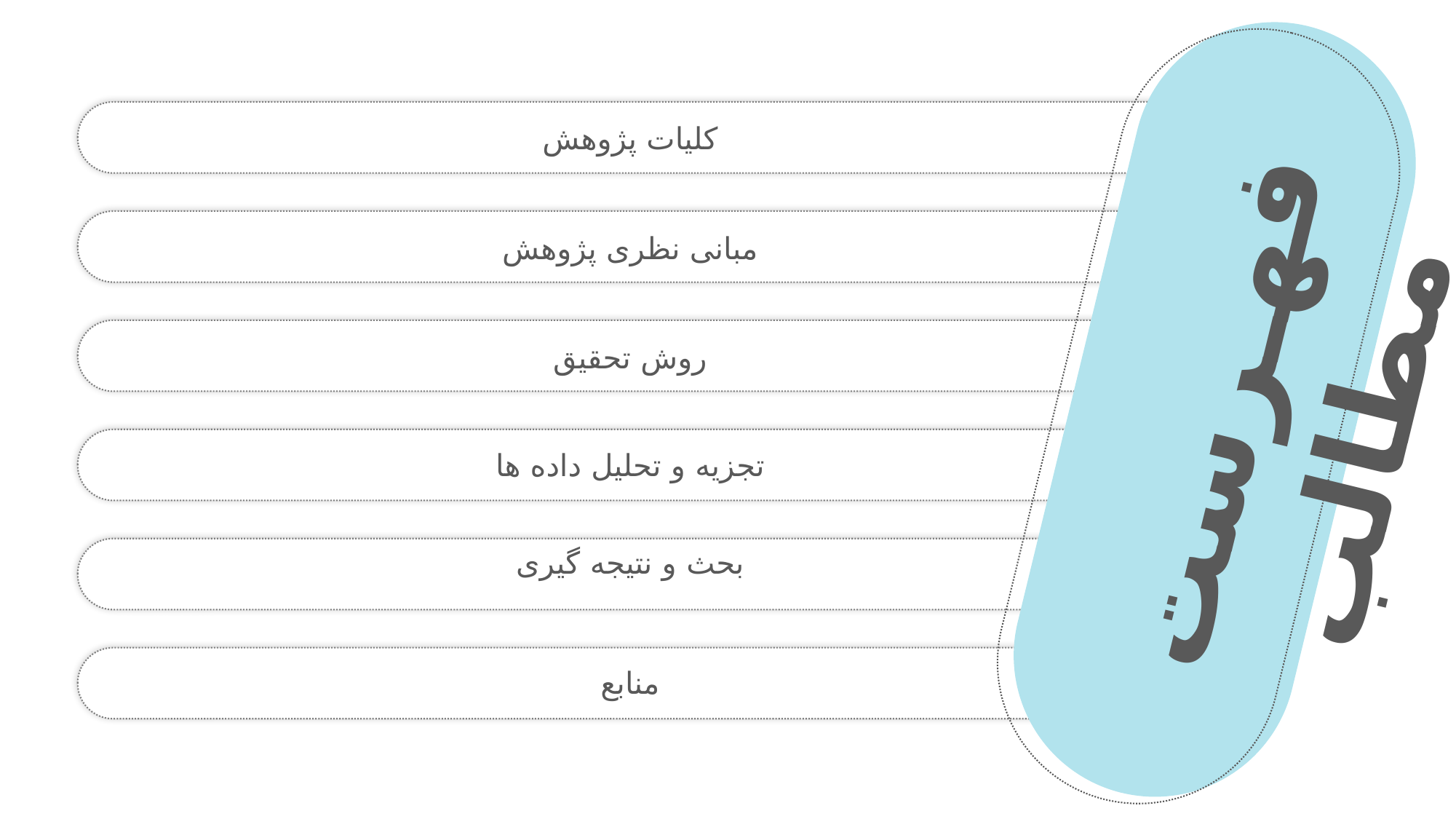

کلیات پژوهش

مبانی نظری پژوهش

فهـرست مطالب
روش تحقیق

تجزیه و تحلیل داده ها

بحث و نتیجه گیری

منابع